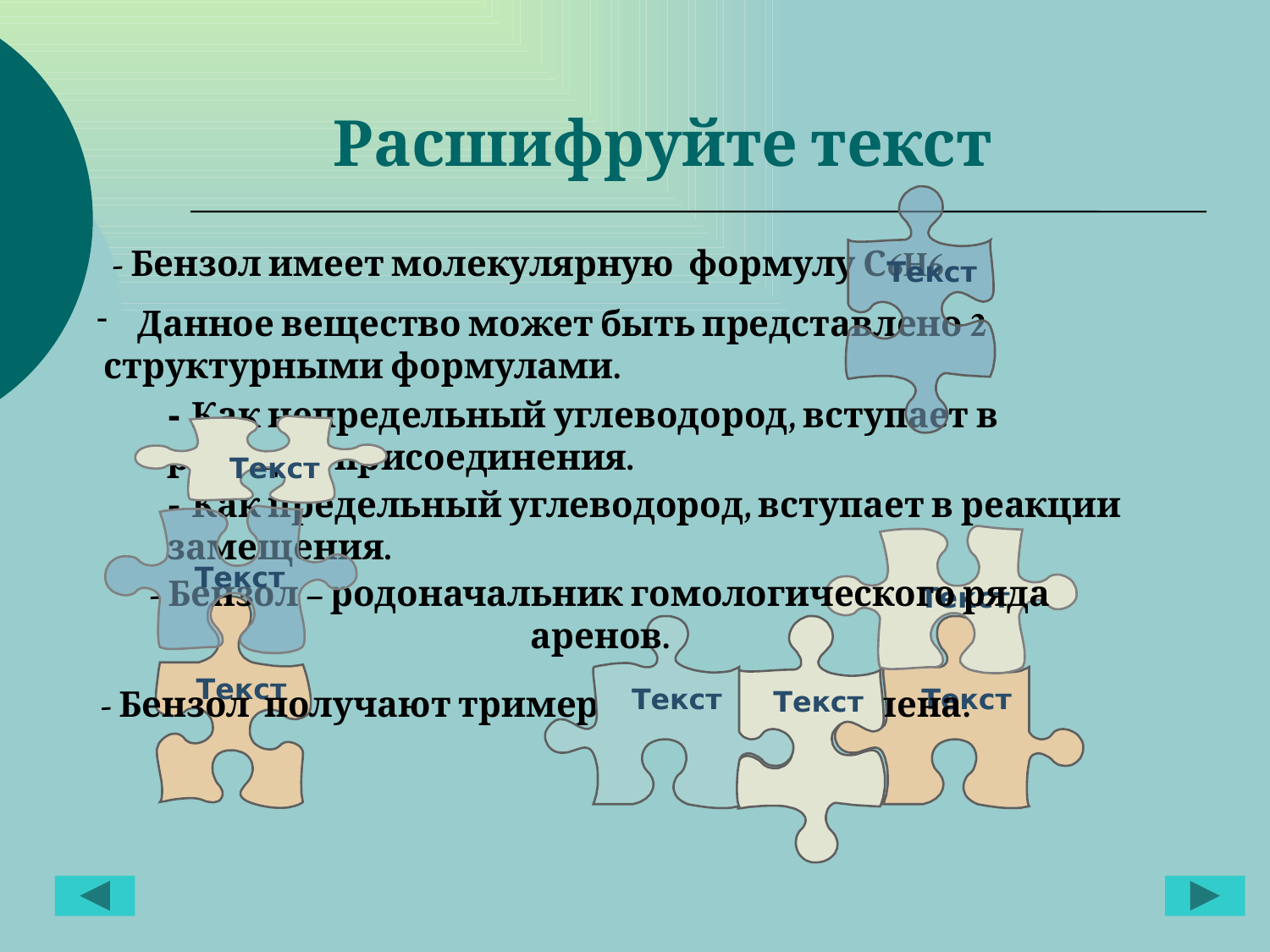

# Расшифруйте текст

Текст
- Бензол имеет молекулярную  формулу С6H6.
 Данное вещество может быть представлено 2
 структурными формулами.
- Как непредельный углеводород, вступает в реакции присоединения.

Текст
- Как предельный углеводород, вступает в реакции замещения.

Текст

Текст
- Бензол – родоначальник гомологического ряда аренов.

Текст

Текст

Текст

Текст
- Бензол  получают тримеризацией ацетилена.